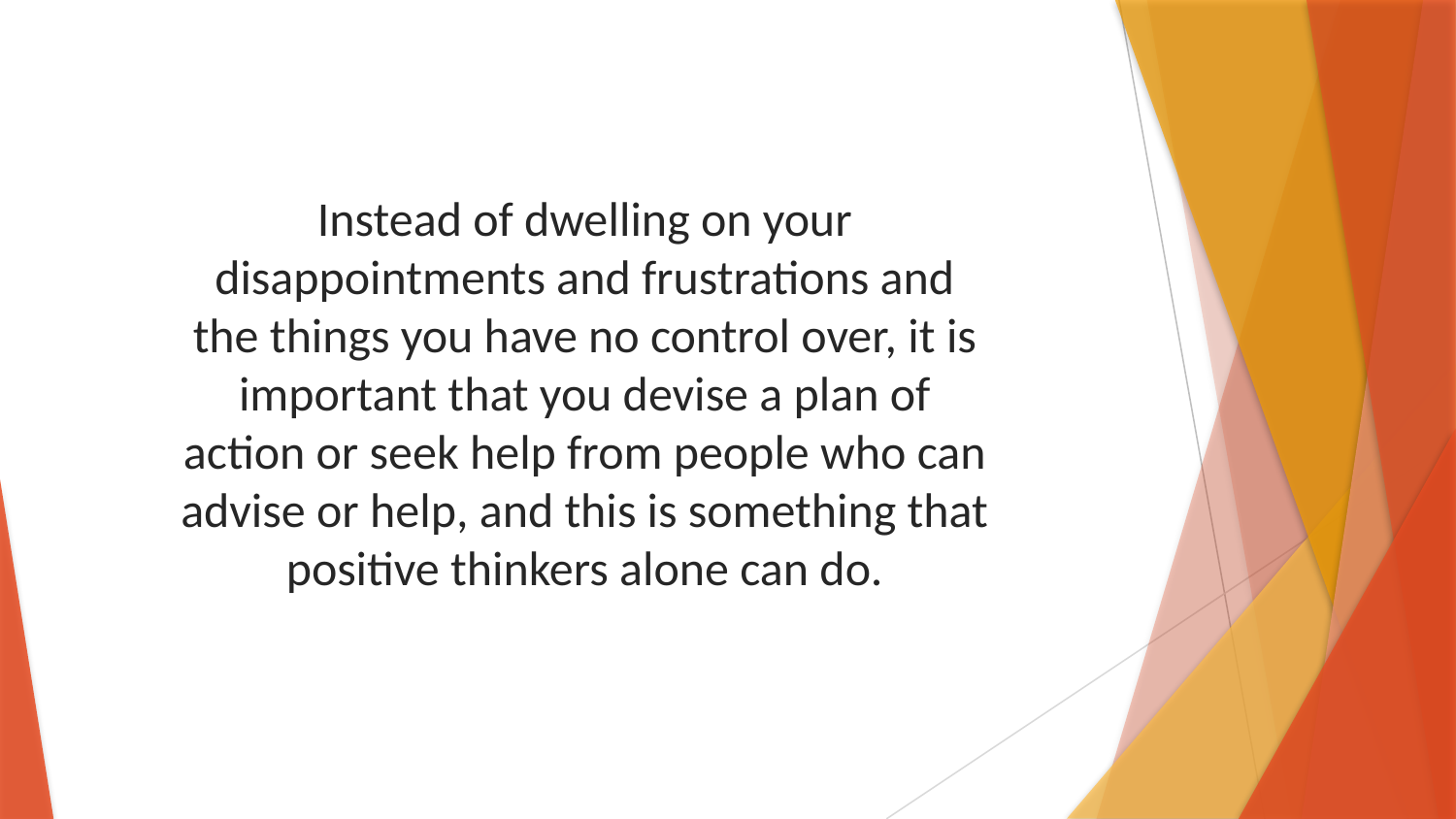

Instead of dwelling on your disappointments and frustrations and the things you have no control over, it is important that you devise a plan of action or seek help from people who can advise or help, and this is something that positive thinkers alone can do.